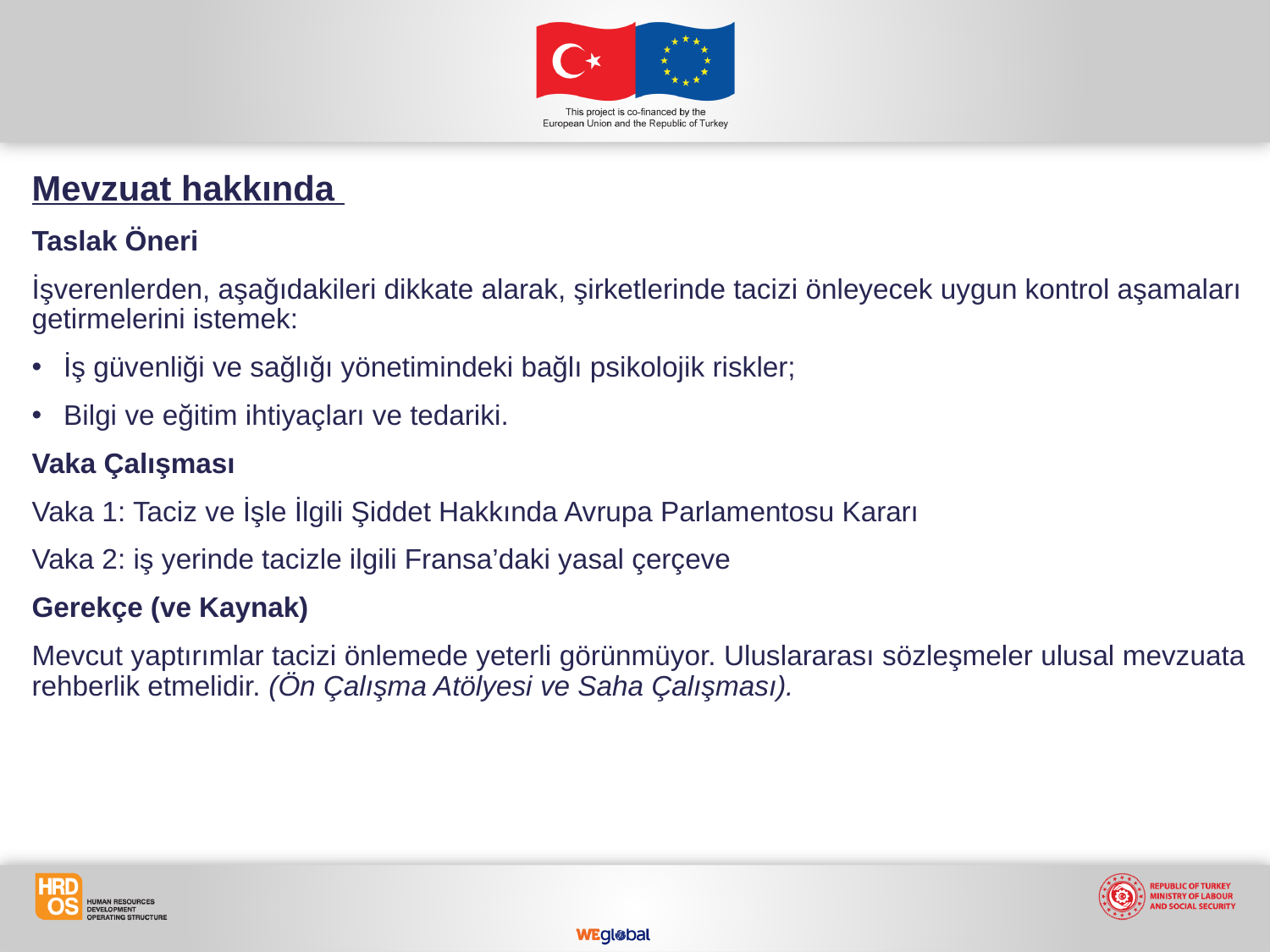

Mevzuat hakkında
Taslak Öneri
İşverenlerden, aşağıdakileri dikkate alarak, şirketlerinde tacizi önleyecek uygun kontrol aşamaları getirmelerini istemek:
İş güvenliği ve sağlığı yönetimindeki bağlı psikolojik riskler;
Bilgi ve eğitim ihtiyaçları ve tedariki.
Vaka Çalışması
Vaka 1: Taciz ve İşle İlgili Şiddet Hakkında Avrupa Parlamentosu Kararı
Vaka 2: iş yerinde tacizle ilgili Fransa’daki yasal çerçeve
Gerekçe (ve Kaynak)
Mevcut yaptırımlar tacizi önlemede yeterli görünmüyor. Uluslararası sözleşmeler ulusal mevzuata rehberlik etmelidir. (Ön Çalışma Atölyesi ve Saha Çalışması).